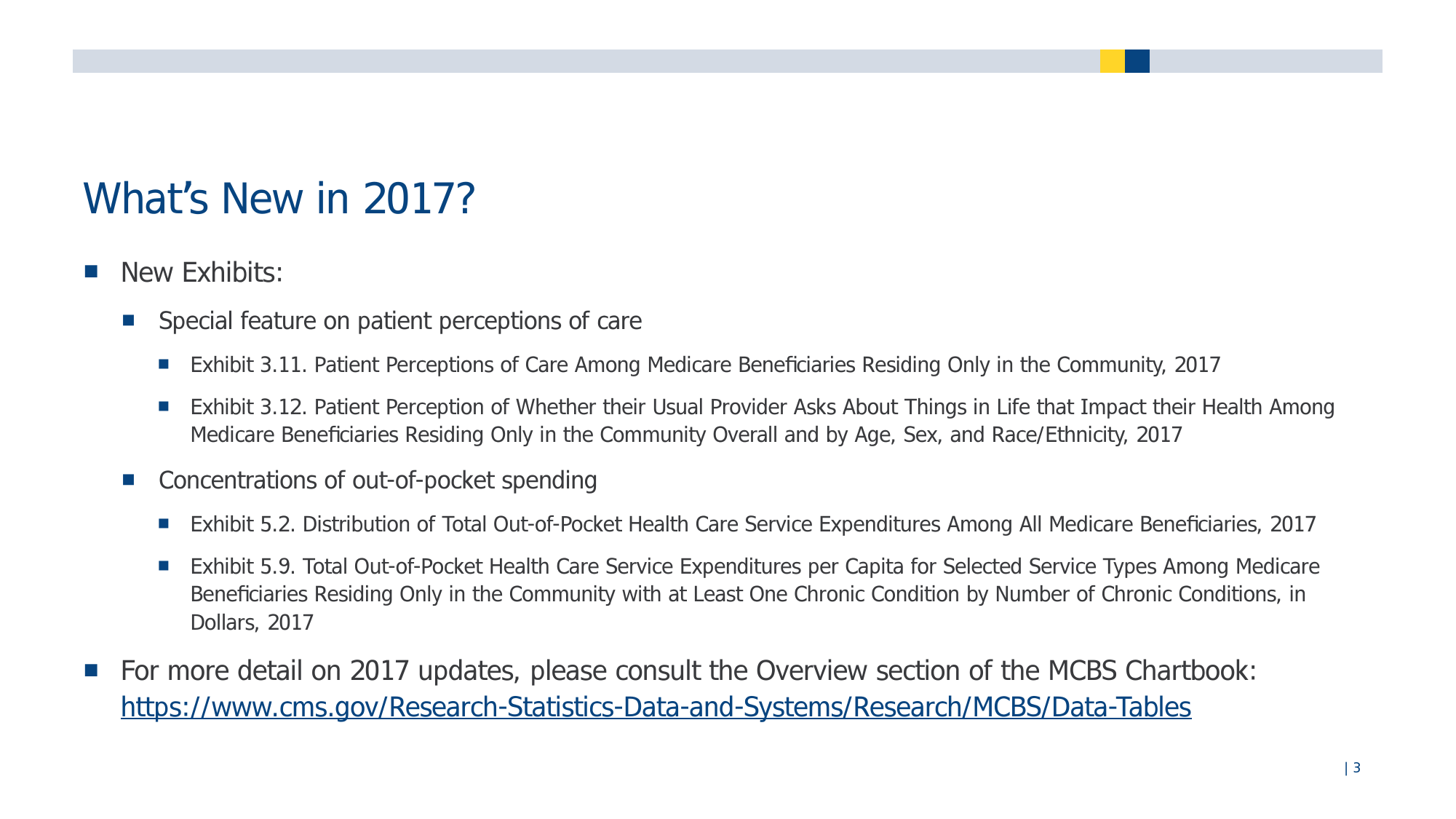

# What’s New in 2017?
New Exhibits:
Special feature on patient perceptions of care
Exhibit 3.11. Patient Perceptions of Care Among Medicare Beneficiaries Residing Only in the Community, 2017
Exhibit 3.12. Patient Perception of Whether their Usual Provider Asks About Things in Life that Impact their Health Among Medicare Beneficiaries Residing Only in the Community Overall and by Age, Sex, and Race/Ethnicity, 2017
Concentrations of out-of-pocket spending
Exhibit 5.2. Distribution of Total Out-of-Pocket Health Care Service Expenditures Among All Medicare Beneficiaries, 2017
Exhibit 5.9. Total Out-of-Pocket Health Care Service Expenditures per Capita for Selected Service Types Among Medicare Beneficiaries Residing Only in the Community with at Least One Chronic Condition by Number of Chronic Conditions, in Dollars, 2017
For more detail on 2017 updates, please consult the Overview section of the MCBS Chartbook: https://www.cms.gov/Research-Statistics-Data-and-Systems/Research/MCBS/Data-Tables